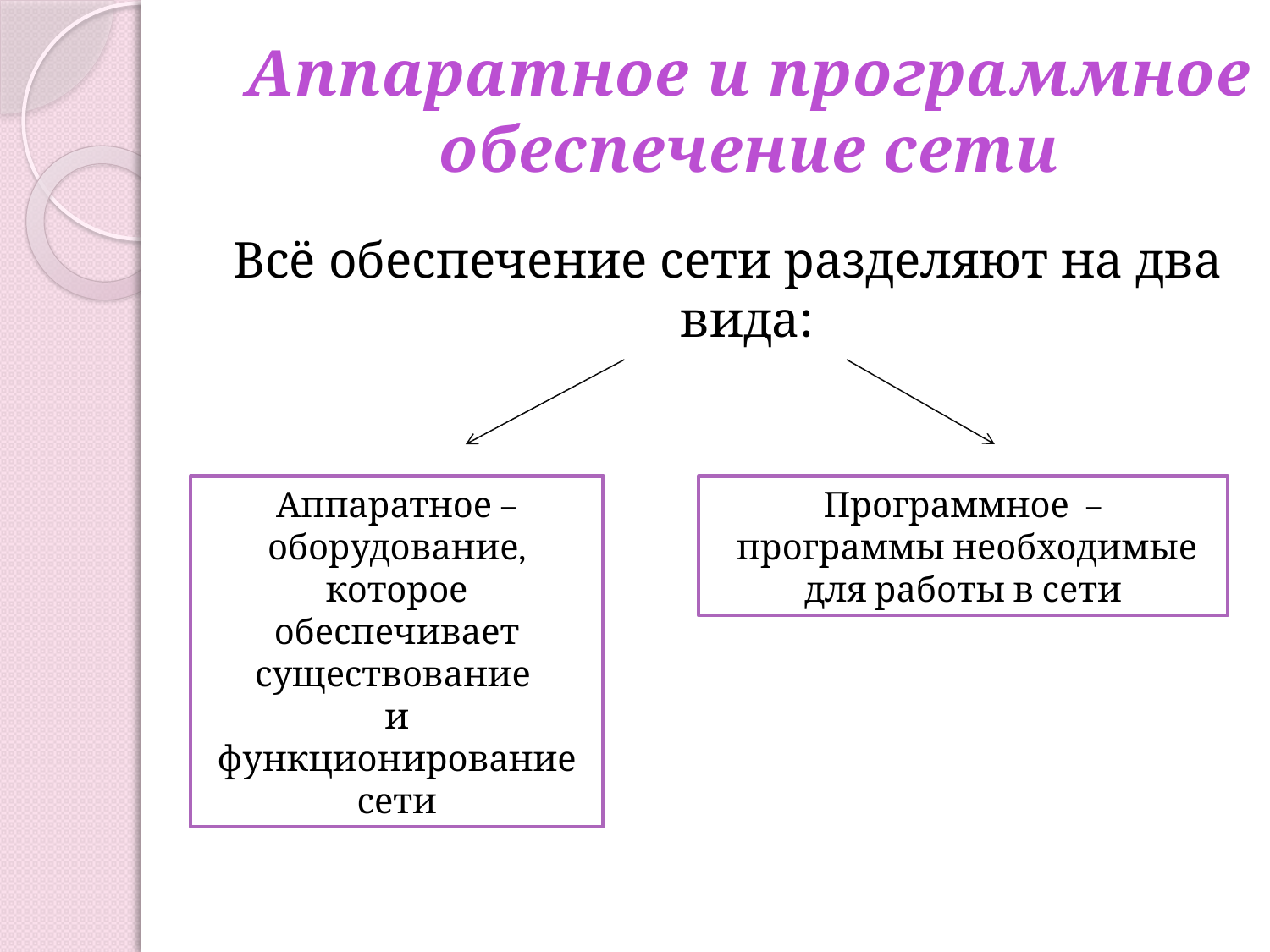

# Аппаратное и программное обеспечение сети
Всё обеспечение сети разделяют на два вида:

Аппаратное –
оборудование, которое обеспечивает существование
и функционирование сети
Программное  –
 программы необходимые для работы в сети